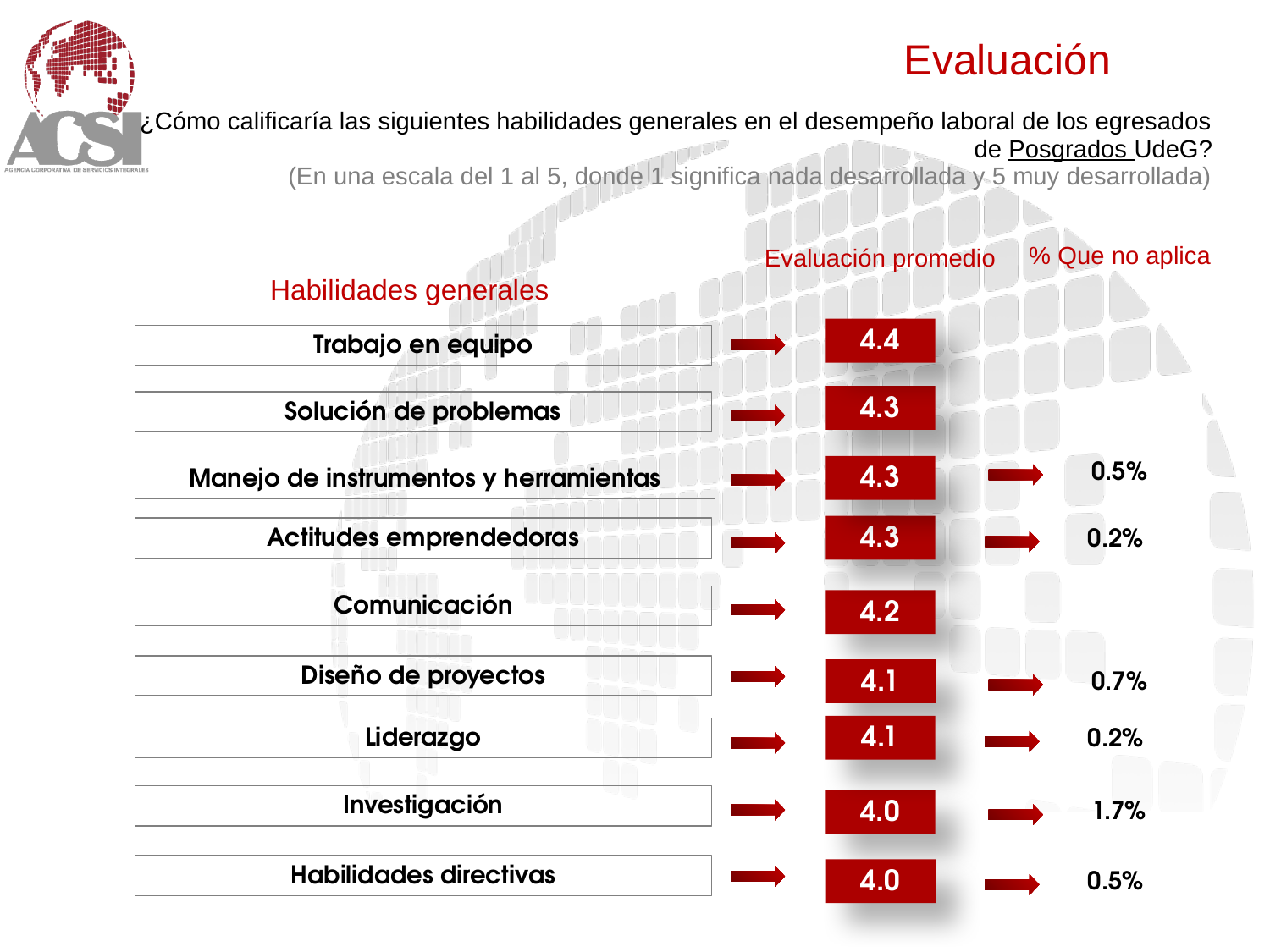

Evaluación
¿Cómo calificaría las siguientes habilidades generales en el desempeño laboral de los egresados de Posgrados UdeG?
(En una escala del 1 al 5, donde 1 significa nada desarrollada y 5 muy desarrollada)
% Que no aplica
Evaluación promedio
Habilidades generales
4.4
Trabajo en equipo

4.3
Solución de problemas

 0.5%
4.3
Manejo de instrumentos y herramientas

 0.2%
4.3
Actitudes emprendedoras

Comunicación
4.2

Diseño de proyectos
 0.7%
4.1

4.1
 0.2%
Liderazgo

Investigación
 1.7%
4.0

Habilidades directivas
 0.5%
4.0